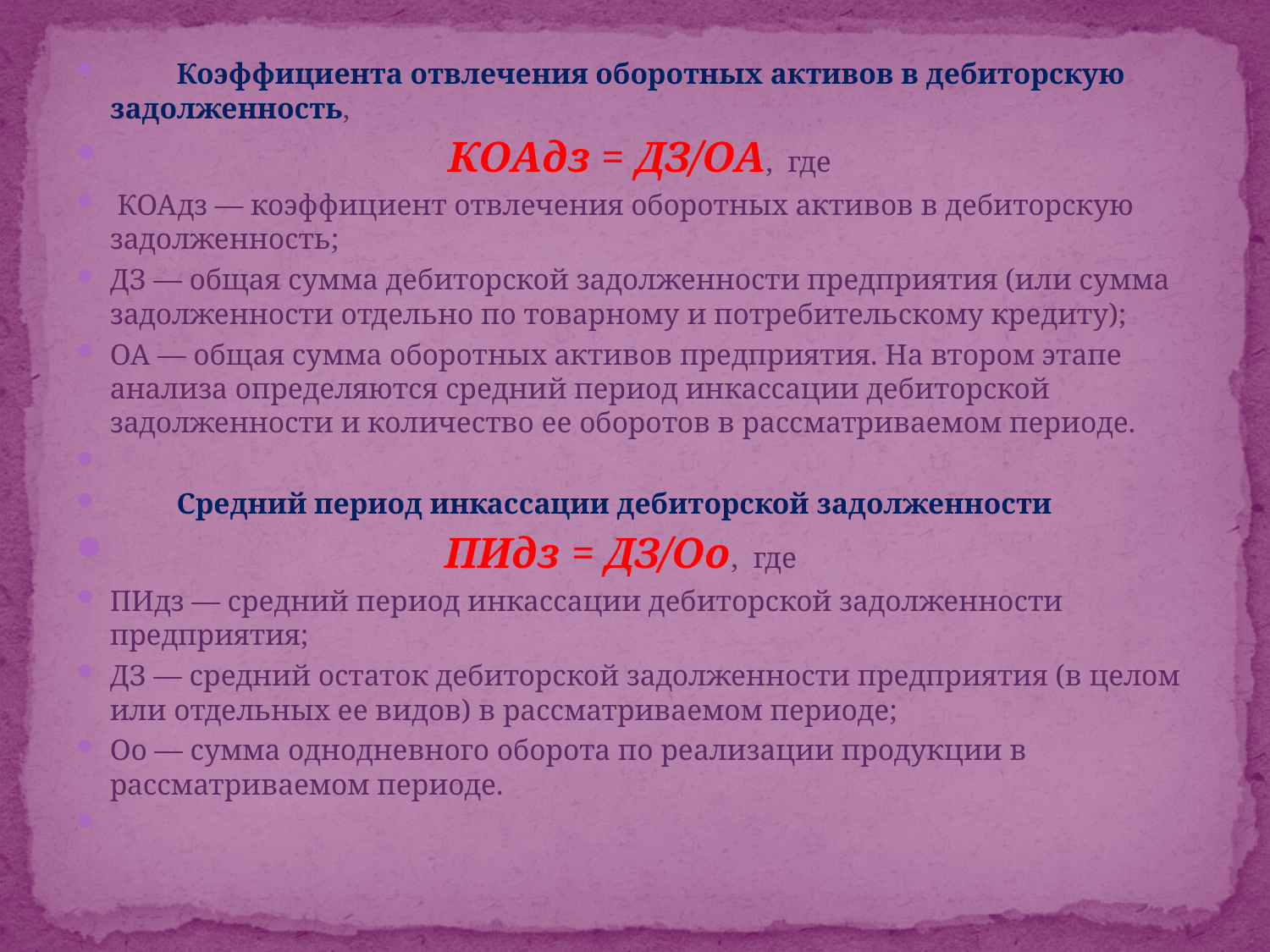

Коэффициента отвлечения оборотных активов в дебиторскую задолженность,
                                         КОАдз = ДЗ/ОА,  где
 КОАдз — коэффициент отвлечения оборотных активов в дебиторскую задолженность;
ДЗ — общая сумма дебиторской задолженности предприятия (или сумма задолженности отдельно по товарному и потребительскому кредиту);
ОА — общая сумма оборотных активов предприятия. На втором этапе анализа определяются средний период инкассации дебиторской задолженности и количество ее оборотов в рассматриваемом периоде.

         Средний период инкассации дебиторской задолженности
                               ПИдз = ДЗ/Оо,  где
ПИдз — средний период инкассации дебиторской задолженности предприятия;
ДЗ — средний остаток дебиторской задолженности предприятия (в целом или отдельных ее видов) в рассматриваемом периоде;
Оо — сумма однодневного оборота по реализации продукции в рассматриваемом периоде.